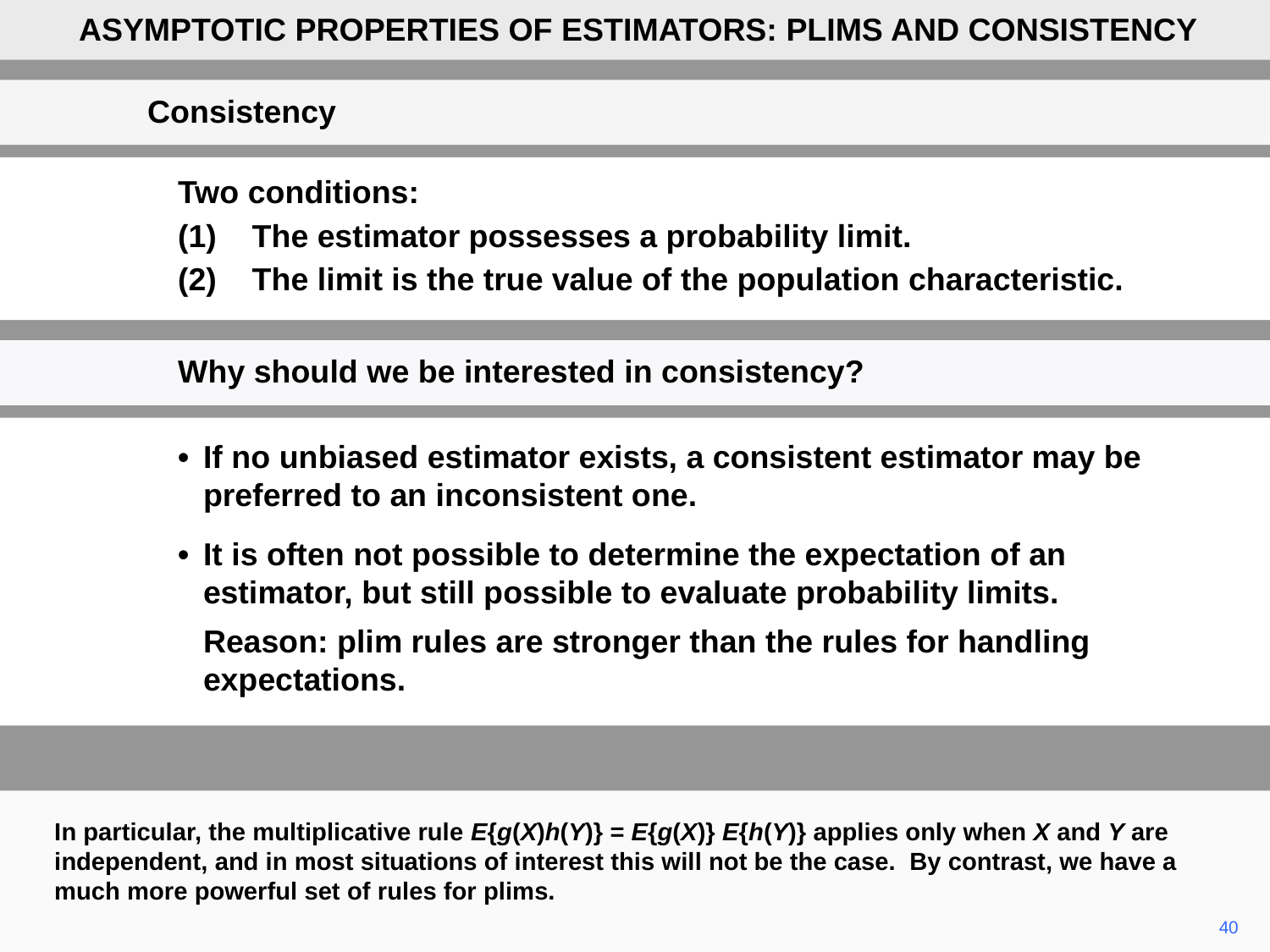

ASYMPTOTIC PROPERTIES OF ESTIMATORS: PLIMS AND CONSISTENCY

Consistency

Two conditions:
(1)	The estimator possesses a probability limit.
(2)	The limit is the true value of the population characteristic.

Why should we be interested in consistency?

•	If no unbiased estimator exists, a consistent estimator may be preferred to an inconsistent one.
•	It is often not possible to determine the expectation of an estimator, but still possible to evaluate probability limits.
	Reason: plim rules are stronger than the rules for handling expectations.

In particular, the multiplicative rule E{g(X)h(Y)} = E{g(X)} E{h(Y)} applies only when X and Y are independent, and in most situations of interest this will not be the case.  By contrast, we have a much more powerful set of rules for plims.
40